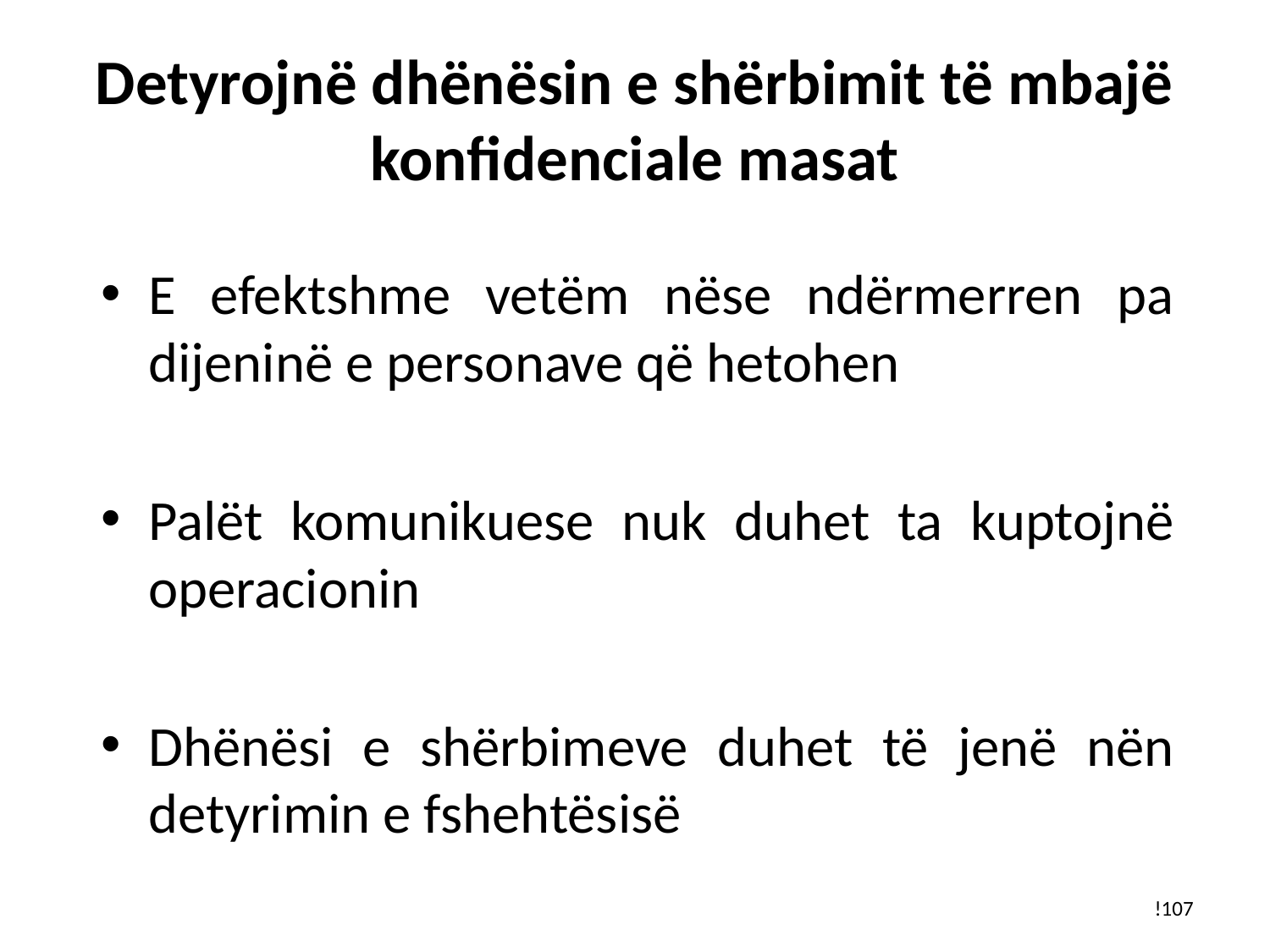

# Detyrojnë dhënësin e shërbimit të mbajë konfidenciale masat
E efektshme vetëm nëse ndërmerren pa dijeninë e personave që hetohen

Palët komunikuese nuk duhet ta kuptojnë operacionin

Dhënësi e shërbimeve duhet të jenë nën detyrimin e fshehtësisë
!107